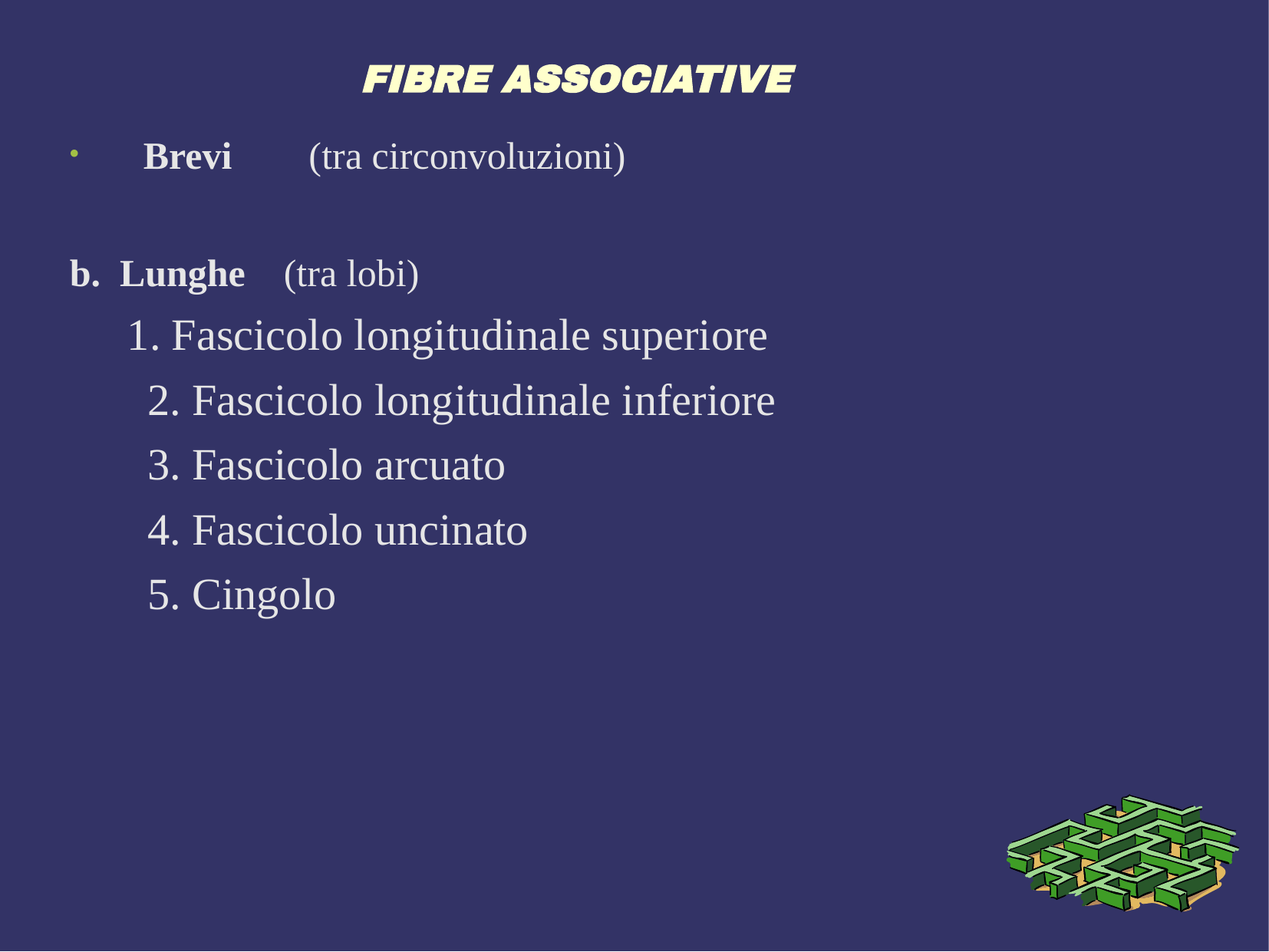

# FIBRE ASSOCIATIVE
Brevi        (tra circonvoluzioni)

b.  Lunghe    (tra lobi)
      1. Fascicolo longitudinale superiore
       2. Fascicolo longitudinale inferiore
       3. Fascicolo arcuato
       4. Fascicolo uncinato
       5. Cingolo